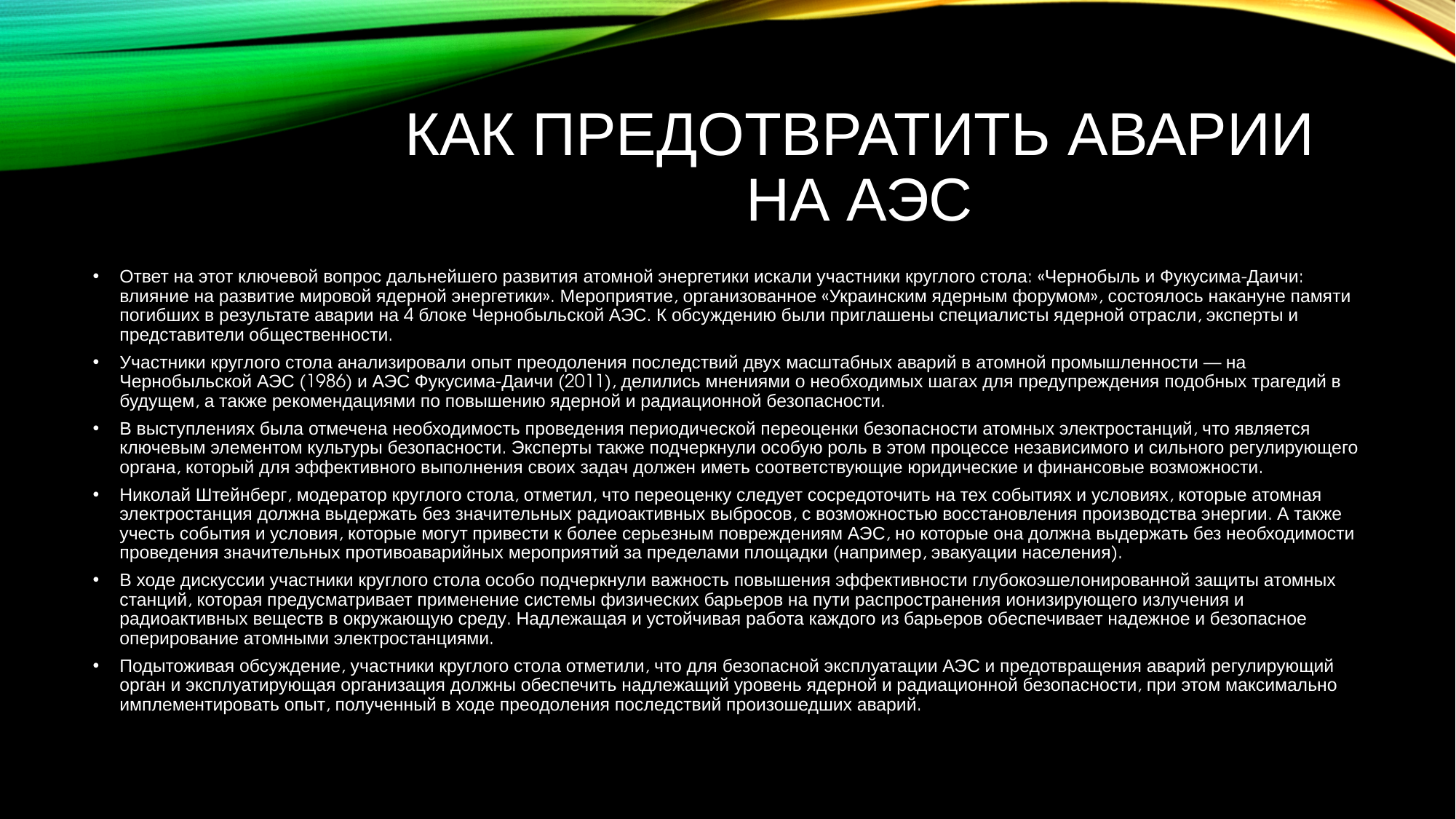

# Как предотвратить аварии на АЭС
Ответ на этот ключевой вопрос дальнейшего развития атомной энергетики искали участники круглого стола: «Чернобыль и Фукусима-Даичи: влияние на развитие мировой ядерной энергетики». Мероприятие, организованное «Украинским ядерным форумом», состоялось накануне памяти погибших в результате аварии на 4 блоке Чернобыльской АЭС. К обсуждению были приглашены специалисты ядерной отрасли, эксперты и представители общественности.
Участники круглого стола анализировали опыт преодоления последствий двух масштабных аварий в атомной промышленности — на Чернобыльской АЭС (1986) и АЭС Фукусима-Даичи (2011), делились мнениями о необходимых шагах для предупреждения подобных трагедий в будущем, а также рекомендациями по повышению ядерной и радиационной безопасности.
В выступлениях была отмечена необходимость проведения периодической переоценки безопасности атомных электростанций, что является ключевым элементом культуры безопасности. Эксперты также подчеркнули особую роль в этом процессе независимого и сильного регулирующего органа, который для эффективного выполнения своих задач должен иметь соответствующие юридические и финансовые возможности.
Николай Штейнберг, модератор круглого стола, отметил, что переоценку следует сосредоточить на тех событиях и условиях, которые атомная электростанция должна выдержать без значительных радиоактивных выбросов, с возможностью восстановления производства энергии. А также учесть события и условия, которые могут привести к более серьезным повреждениям АЭС, но которые она должна выдержать без необходимости проведения значительных противоаварийных мероприятий за пределами площадки (например, эвакуации населения).
В ходе дискуссии участники круглого стола особо подчеркнули важность повышения эффективности глубокоэшелонированной защиты атомных станций, которая предусматривает применение системы физических барьеров на пути распространения ионизирующего излучения и радиоактивных веществ в окружающую среду. Надлежащая и устойчивая работа каждого из барьеров обеспечивает надежное и безопасное оперирование атомными электростанциями.
Подытоживая обсуждение, участники круглого стола отметили, что для безопасной эксплуатации АЭС и предотвращения аварий регулирующий орган и эксплуатирующая организация должны обеспечить надлежащий уровень ядерной и радиационной безопасности, при этом максимально имплементировать опыт, полученный в ходе преодоления последствий произошедших аварий.